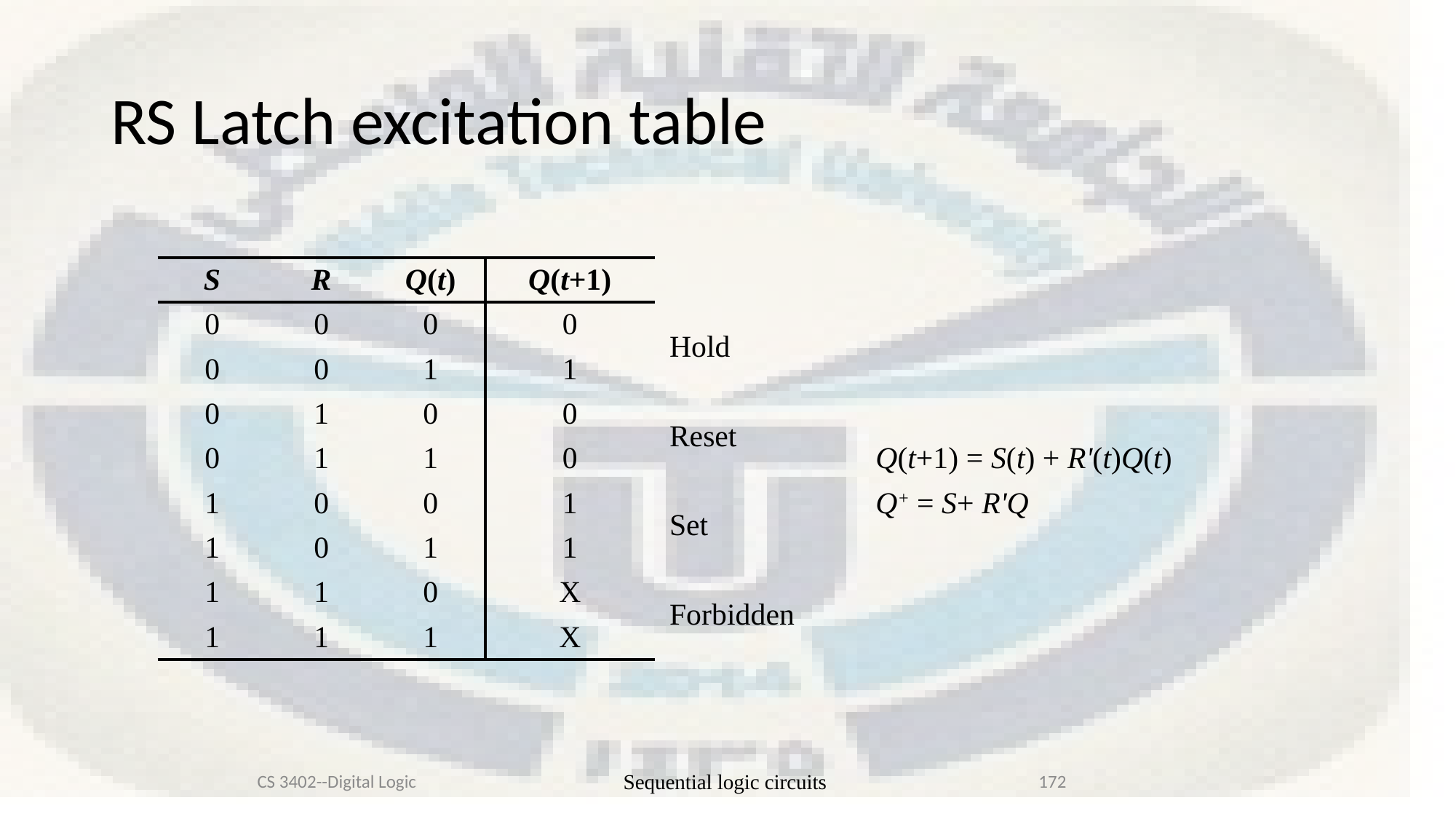

# RS Latch excitation table
| S | R | Q(t) | Q(t+1) |  |  |
| --- | --- | --- | --- | --- | --- |
| 0 | 0 | 0 | 0 | Hold |  |
| 0 | 0 | 1 | 1 |  |  |
| 0 | 1 | 0 | 0 | Reset | Q(t+1) = S(t) + R'(t)Q(t) |
| 0 | 1 | 1 | 0 |  |  |
| 1 | 0 | 0 | 1 | Set | Q+ = S+ R'Q |
| 1 | 0 | 1 | 1 |  |  |
| 1 | 1 | 0 | X | Forbidden |  |
| 1 | 1 | 1 | X |  |  |
CS 3402--Digital Logic
Sequential logic circuits
172